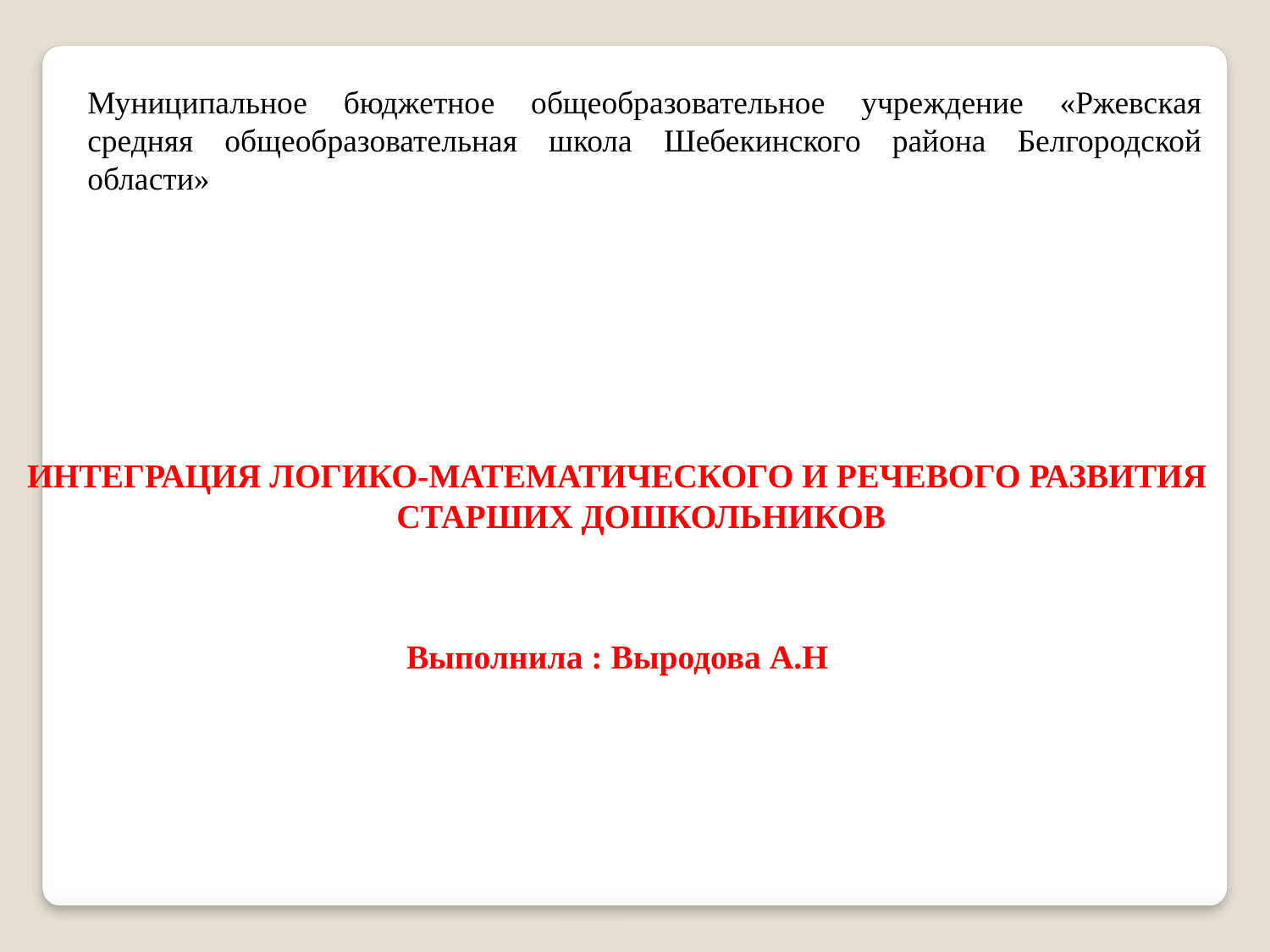

ИНТЕГРАЦИЯ ЛОГИКО-МАТЕМАТИЧЕСКОГО И РЕЧЕВОГО РАЗВИТИЯ СТАРШИХ ДОШКОЛЬНИКОВ

Выполнила : Выродова А.Н

Муниципальное бюджетное общеобразовательное учреждение «Ржевская средняя общеобразовательная школа Шебекинского района Белгородской области»